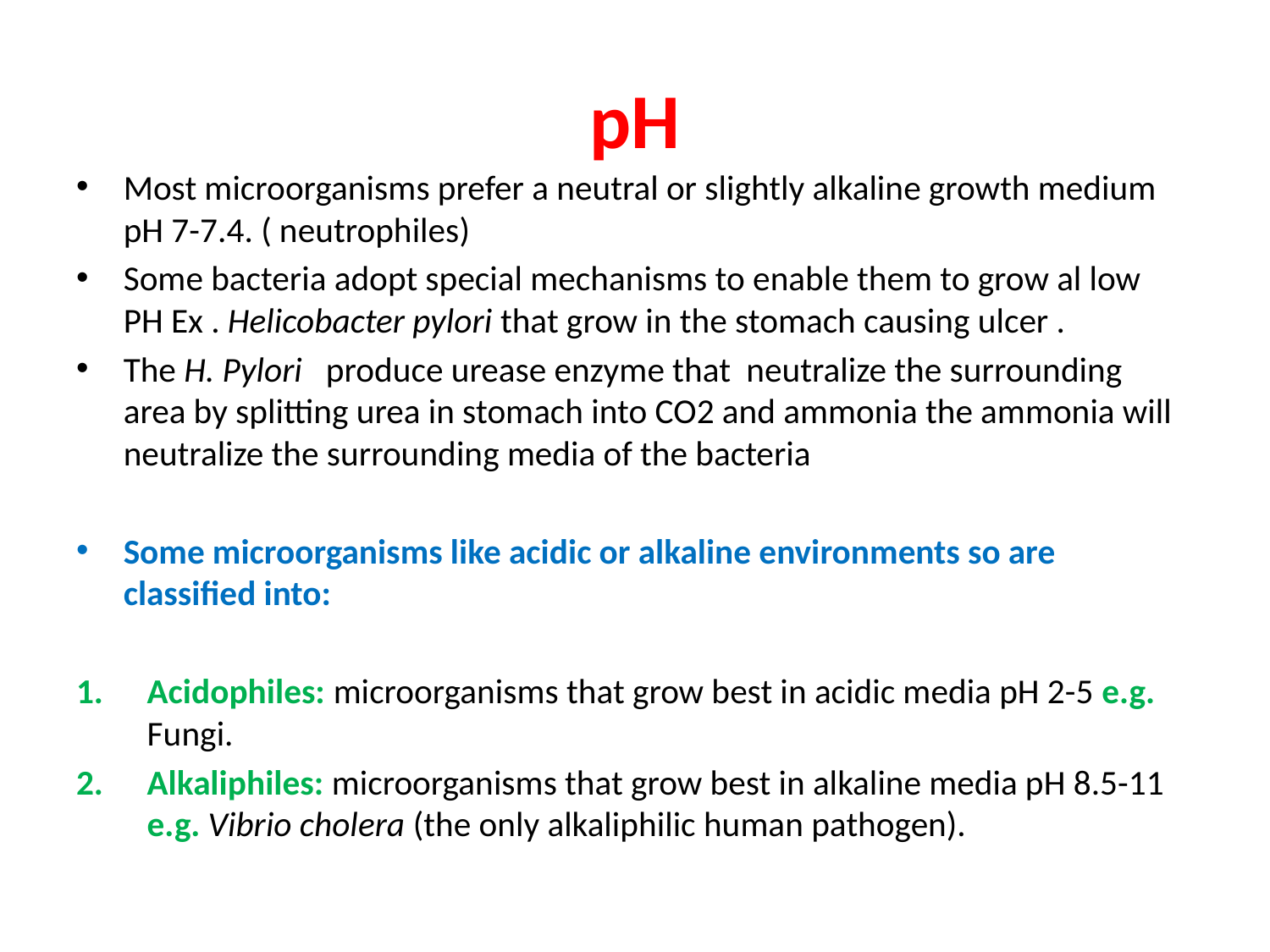

# pH
Most microorganisms prefer a neutral or slightly alkaline growth medium pH 7-7.4. ( neutrophiles)
Some bacteria adopt special mechanisms to enable them to grow al low PH Ex . Helicobacter pylori that grow in the stomach causing ulcer .
The H. Pylori   produce urease enzyme that  neutralize the surrounding area by splitting urea in stomach into CO2 and ammonia the ammonia will neutralize the surrounding media of the bacteria

Some microorganisms like acidic or alkaline environments so are classified into:

Acidophiles: microorganisms that grow best in acidic media pH 2-5 e.g. Fungi.
Alkaliphiles: microorganisms that grow best in alkaline media pH 8.5-11 e.g. Vibrio cholera (the only alkaliphilic human pathogen).